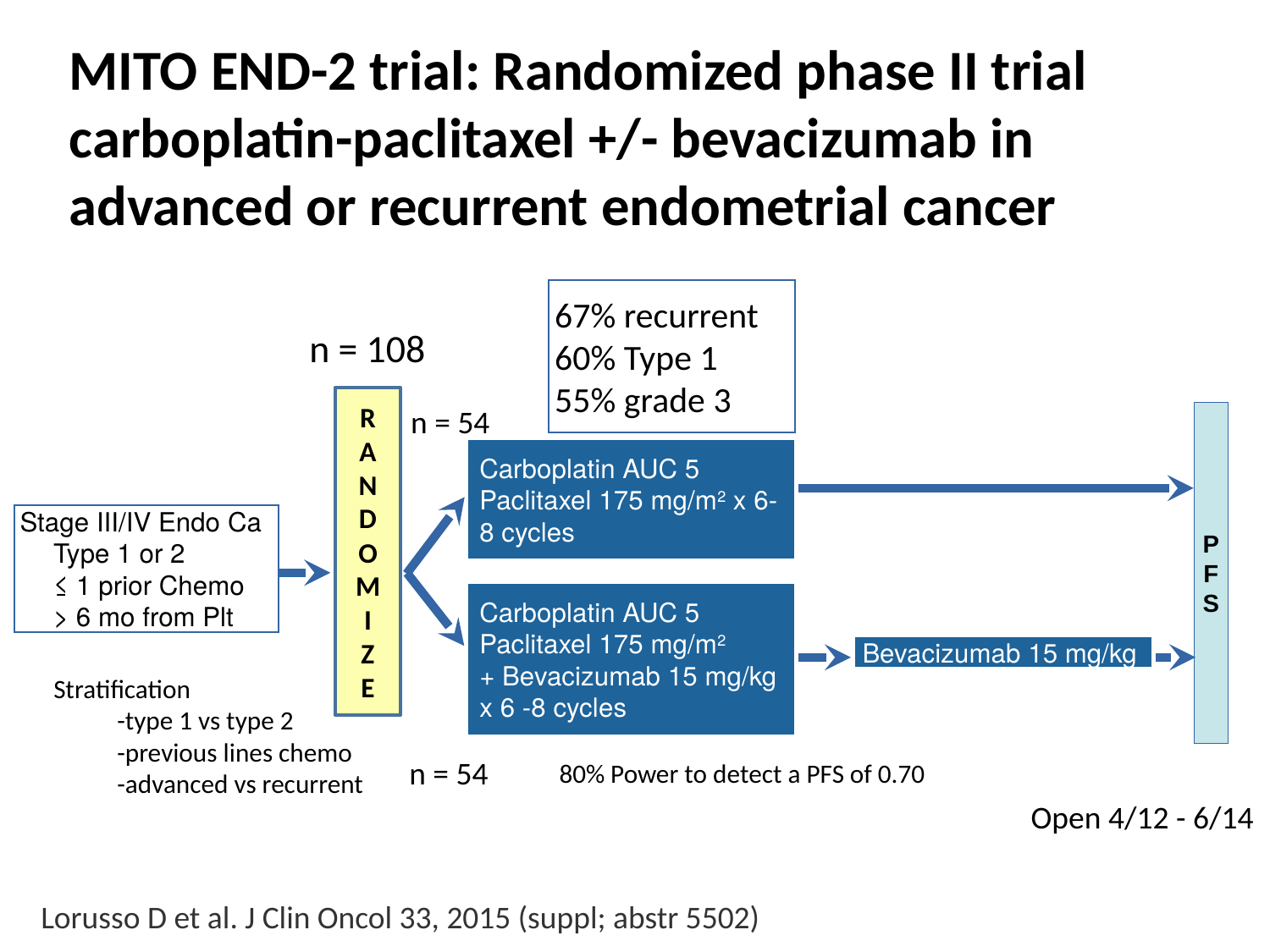

# MITO END-2 trial: Randomized phase II trial carboplatin-paclitaxel +/- bevacizumab in advanced or recurrent endometrial cancer
67% recurrent
60% Type 1
55% grade 3
n = 108
R
A
N
D
O
M
I
Z
E
n = 54
P
F
S
Carboplatin AUC 5
Paclitaxel 175 mg/m2 x 6-8 cycles

Stage III/IV Endo Ca
Type 1 or 2
≤ 1 prior Chemo
> 6 mo from Plt

Carboplatin AUC 5
Paclitaxel 175 mg/m2
+ Bevacizumab 15 mg/kg x 6 -8 cycles
Bevacizumab 15 mg/kg

Stratification
-type 1 vs type 2
-previous lines chemo
-advanced vs recurrent
n = 54
80% Power to detect a PFS of 0.70
Open 4/12 - 6/14
27
Lorusso D et al. J Clin Oncol 33, 2015 (suppl; abstr 5502)